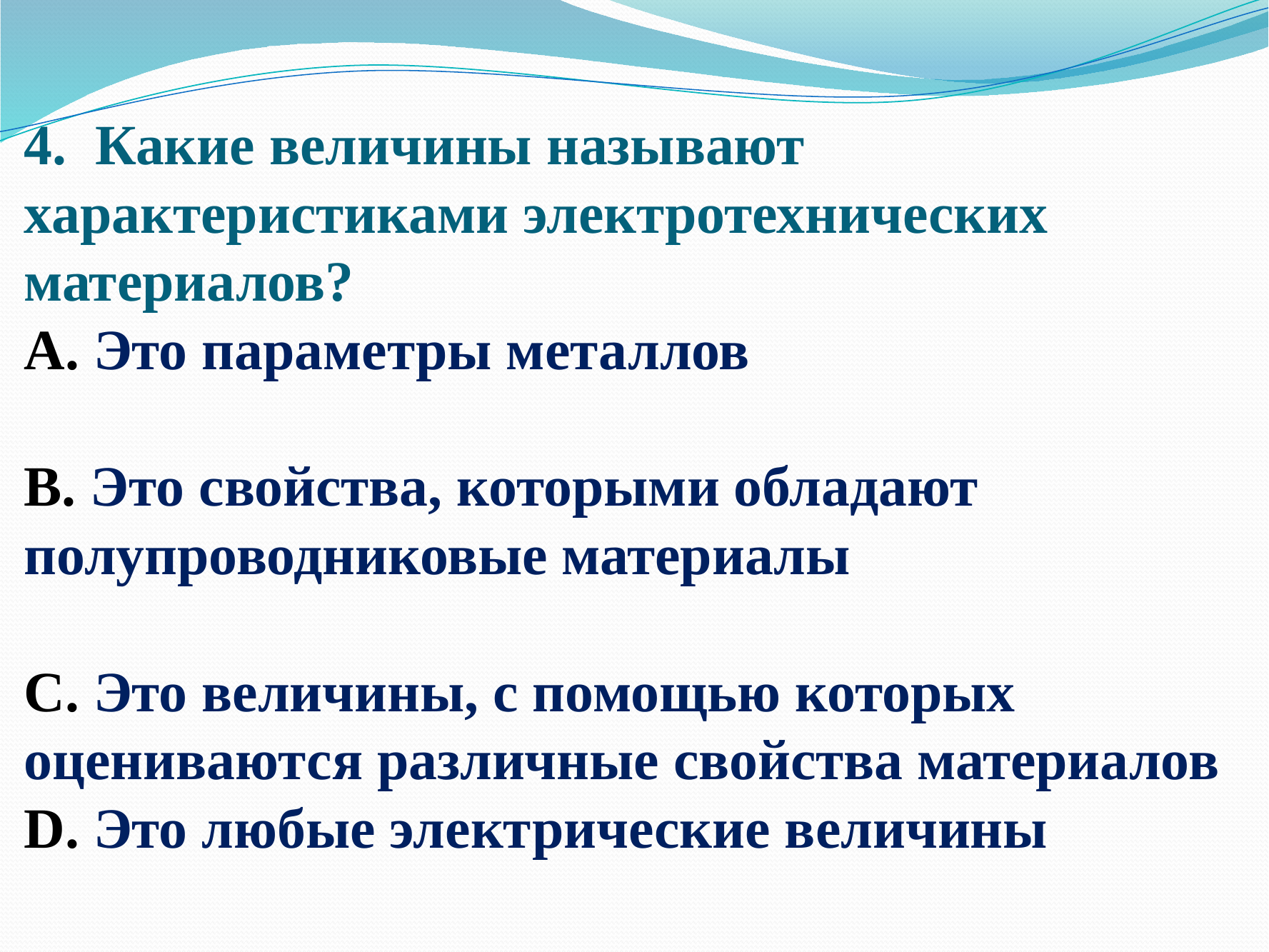

# 4.  Какие величины называют характеристиками электротехнических материалов? А. Это параметры металлов В. Это свойства, которыми обладают полупроводниковые материалы С. Это величины, с помощью которых оцениваются различные свойства материалов D. Это любые электрические величины